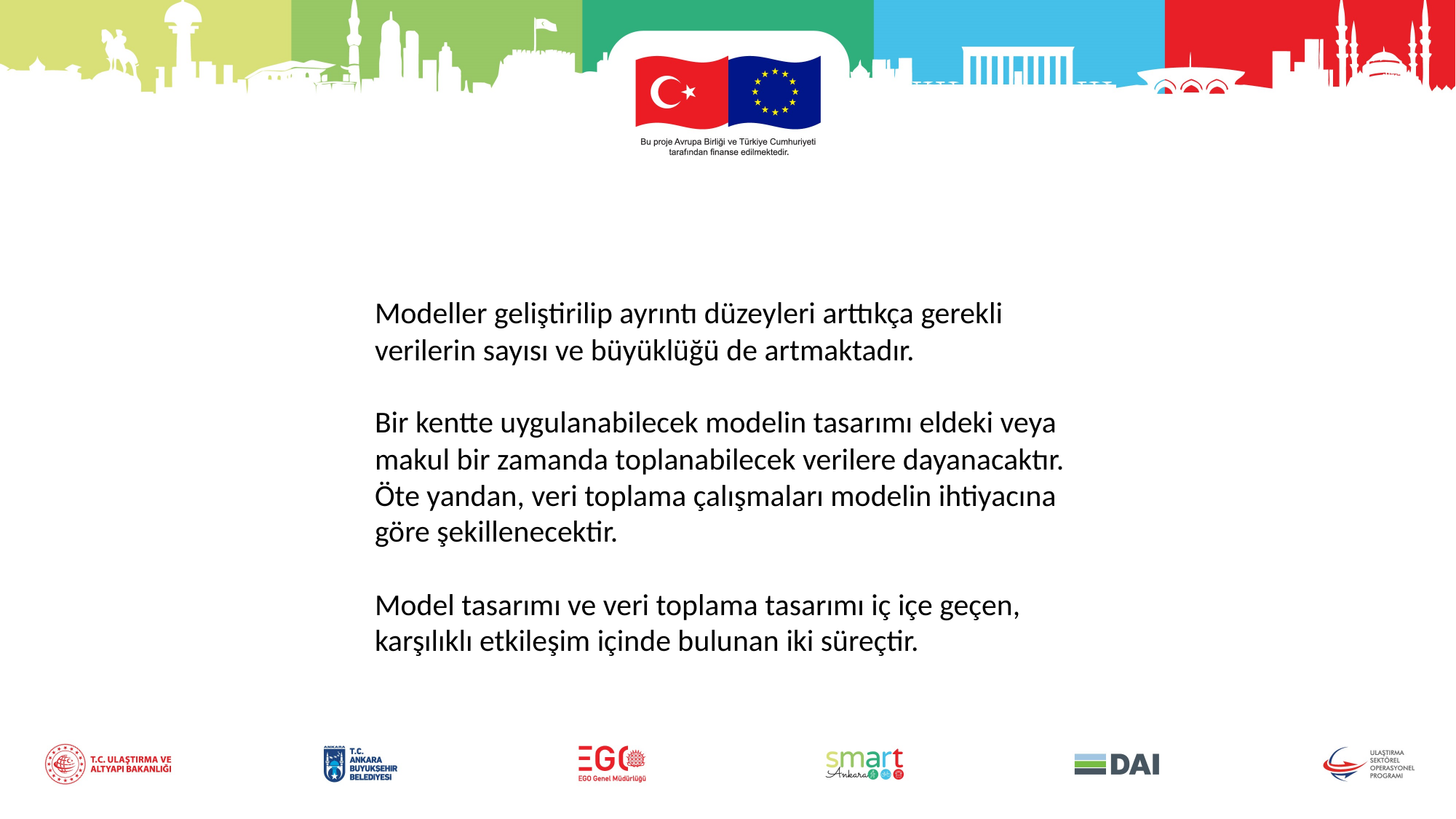

Modeller geliştirilip ayrıntı düzeyleri arttıkça gerekli verilerin sayısı ve büyüklüğü de artmaktadır.

Bir kentte uygulanabilecek modelin tasarımı eldeki veya makul bir zamanda toplanabilecek verilere dayanacaktır. Öte yandan, veri toplama çalışmaları modelin ihtiyacına göre şekillenecektir.

Model tasarımı ve veri toplama tasarımı iç içe geçen, karşılıklı etkileşim içinde bulunan iki süreçtir.